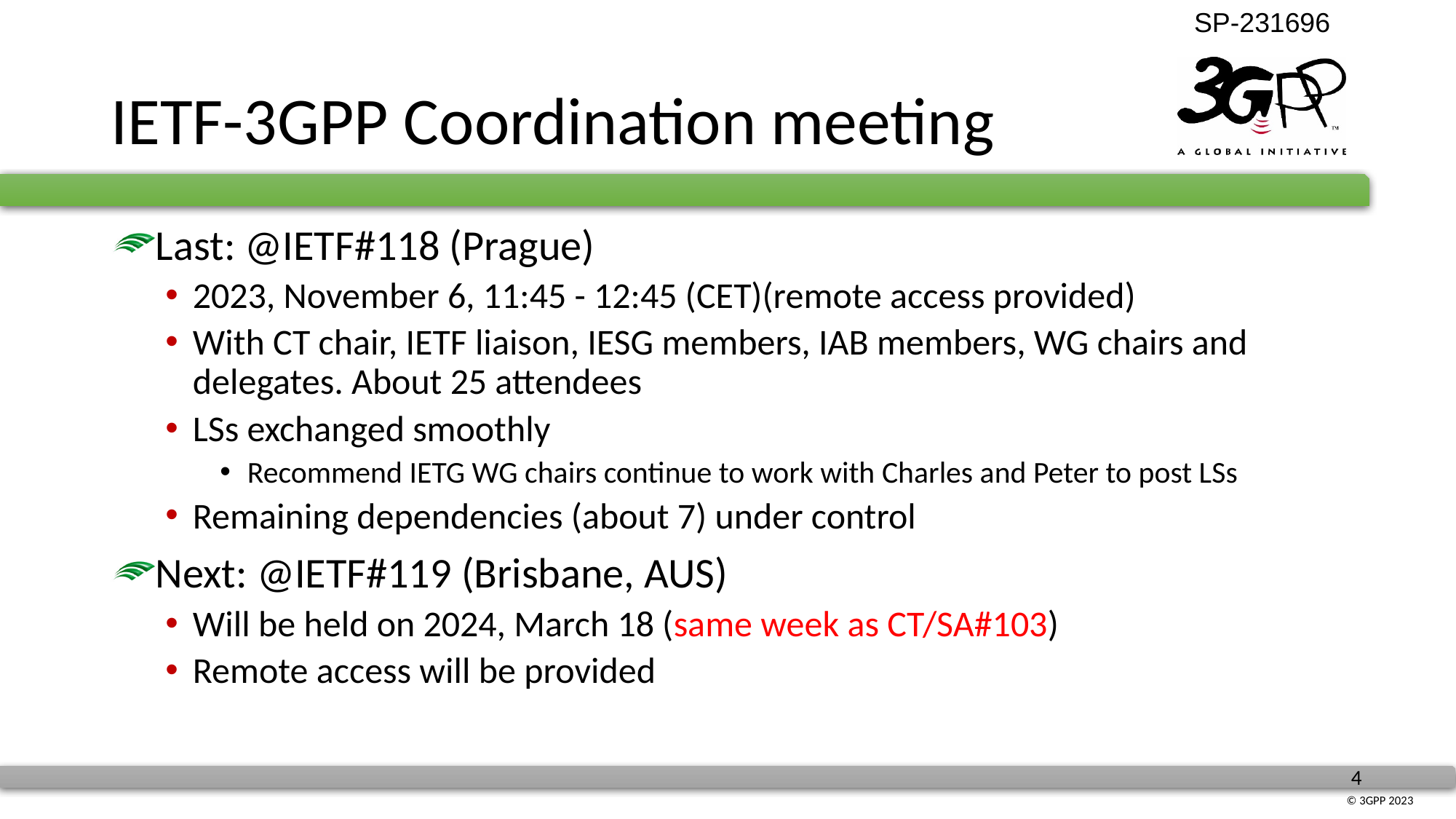

# IETF-3GPP Coordination meeting
Last: @IETF#118 (Prague)
2023, November 6, 11:45 - 12:45 (CET)(remote access provided)
With CT chair, IETF liaison, IESG members, IAB members, WG chairs and delegates. About 25 attendees
LSs exchanged smoothly
Recommend IETG WG chairs continue to work with Charles and Peter to post LSs
Remaining dependencies (about 7) under control
Next: @IETF#119 (Brisbane, AUS)
Will be held on 2024, March 18 (same week as CT/SA#103)
Remote access will be provided